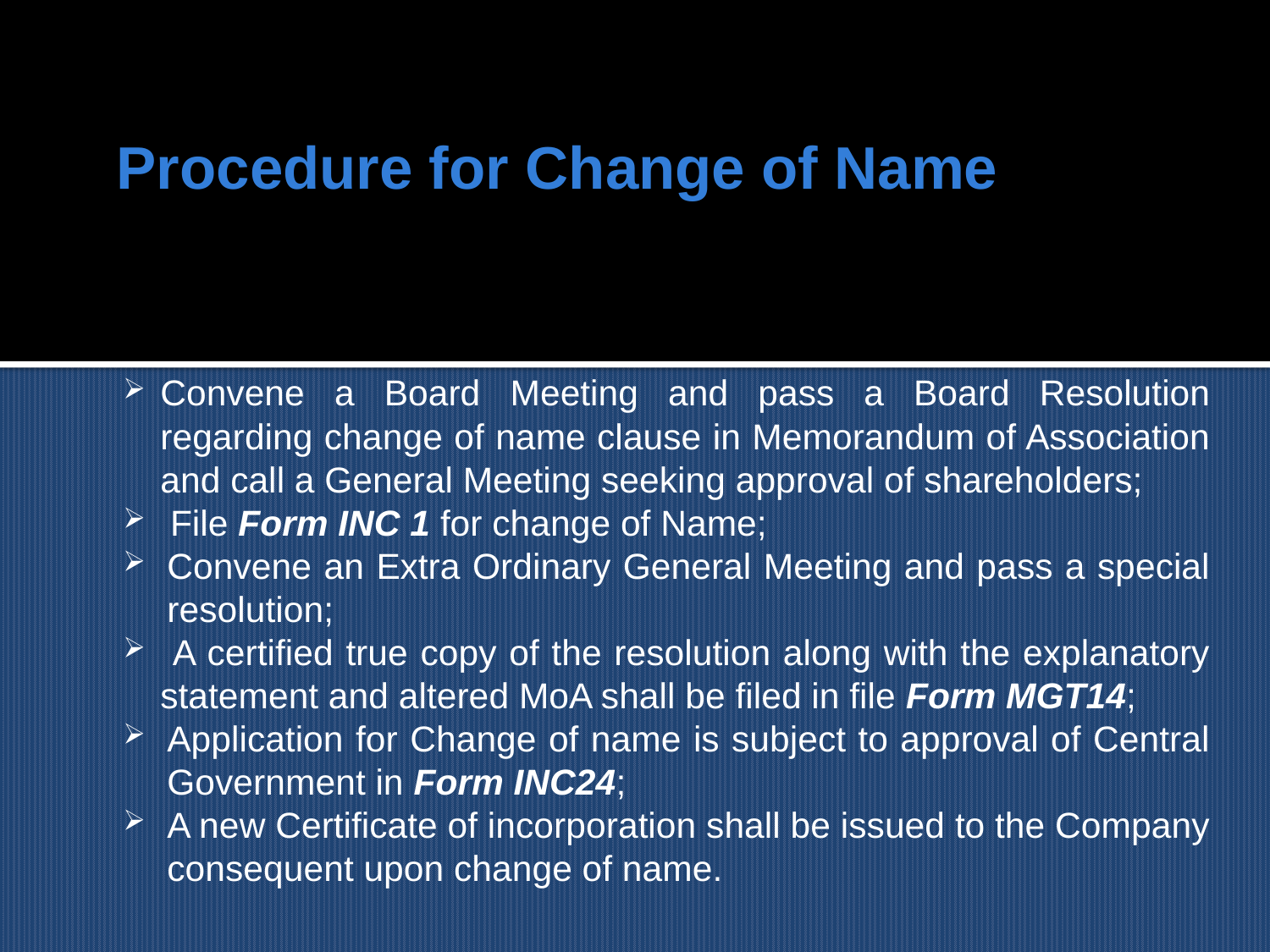

# Procedure for Change of Name
Convene a Board Meeting and pass a Board Resolution regarding change of name clause in Memorandum of Association and call a General Meeting seeking approval of shareholders;
 File Form INC 1 for change of Name;
Convene an Extra Ordinary General Meeting and pass a special resolution;
 A certified true copy of the resolution along with the explanatory statement and altered MoA shall be filed in file Form MGT14;
Application for Change of name is subject to approval of Central Government in Form INC24;
A new Certificate of incorporation shall be issued to the Company consequent upon change of name.